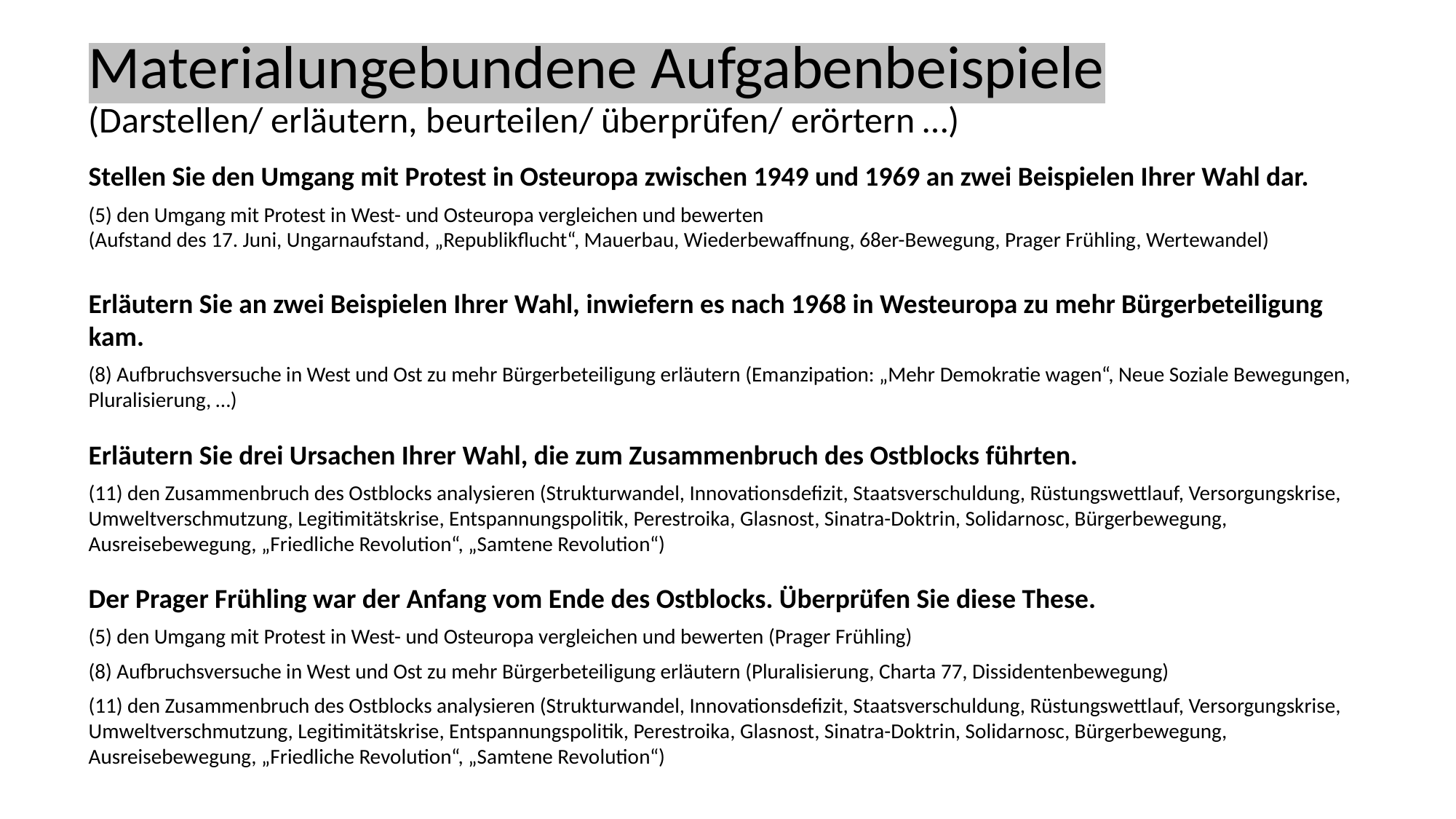

# Materialungebundene Aufgabenbeispiele (Darstellen/ erläutern, beurteilen/ überprüfen/ erörtern …)
Stellen Sie den Umgang mit Protest in Osteuropa zwischen 1949 und 1969 an zwei Beispielen Ihrer Wahl dar.
(5) den Umgang mit Protest in West- und Osteuropa vergleichen und bewerten
(Aufstand des 17. Juni, Ungarnaufstand, „Republikflucht“, Mauerbau, Wiederbewaffnung, 68er-Bewegung, Prager Frühling, Wertewandel)

Erläutern Sie an zwei Beispielen Ihrer Wahl, inwiefern es nach 1968 in Westeuropa zu mehr Bürgerbeteiligung kam.
(8) Aufbruchsversuche in West und Ost zu mehr Bürgerbeteiligung erläutern (Emanzipation: „Mehr Demokratie wagen“, Neue Soziale Bewegungen, Pluralisierung, …)

Erläutern Sie drei Ursachen Ihrer Wahl, die zum Zusammenbruch des Ostblocks führten.
(11) den Zusammenbruch des Ostblocks analysieren (Strukturwandel, Innovationsdefizit, Staatsverschuldung, Rüstungswettlauf, Versorgungskrise, Umweltverschmutzung, Legitimitätskrise, Entspannungspolitik, Perestroika, Glasnost, Sinatra-Doktrin, Solidarnosc, Bürgerbewegung, Ausreisebewegung, „Friedliche Revolution“, „Samtene Revolution“)

Der Prager Frühling war der Anfang vom Ende des Ostblocks. Überprüfen Sie diese These.
(5) den Umgang mit Protest in West- und Osteuropa vergleichen und bewerten (Prager Frühling)
(8) Aufbruchsversuche in West und Ost zu mehr Bürgerbeteiligung erläutern (Pluralisierung, Charta 77, Dissidentenbewegung)
(11) den Zusammenbruch des Ostblocks analysieren (Strukturwandel, Innovationsdefizit, Staatsverschuldung, Rüstungswettlauf, Versorgungskrise, Umweltverschmutzung, Legitimitätskrise, Entspannungspolitik, Perestroika, Glasnost, Sinatra-Doktrin, Solidarnosc, Bürgerbewegung, Ausreisebewegung, „Friedliche Revolution“, „Samtene Revolution“)